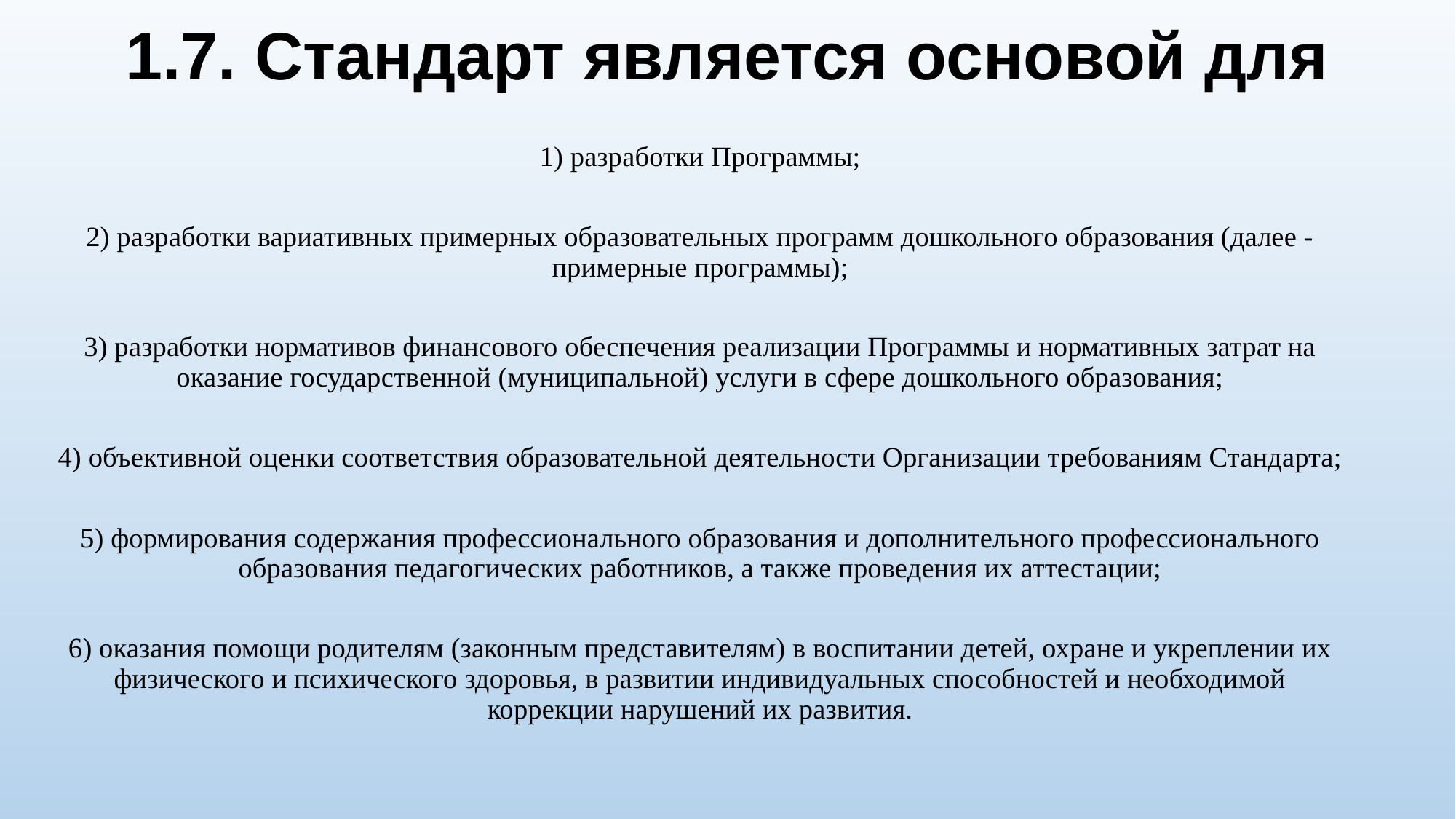

# 1.7. Стандарт является основой для

1) разработки Программы;

2) разработки вариативных примерных образовательных программ дошкольного образования (далее - примерные программы);

3) разработки нормативов финансового обеспечения реализации Программы и нормативных затрат на оказание государственной (муниципальной) услуги в сфере дошкольного образования;

4) объективной оценки соответствия образовательной деятельности Организации требованиям Стандарта;

5) формирования содержания профессионального образования и дополнительного профессионального образования педагогических работников, а также проведения их аттестации;

6) оказания помощи родителям (законным представителям) в воспитании детей, охране и укреплении их физического и психического здоровья, в развитии индивидуальных способностей и необходимой коррекции нарушений их развития.